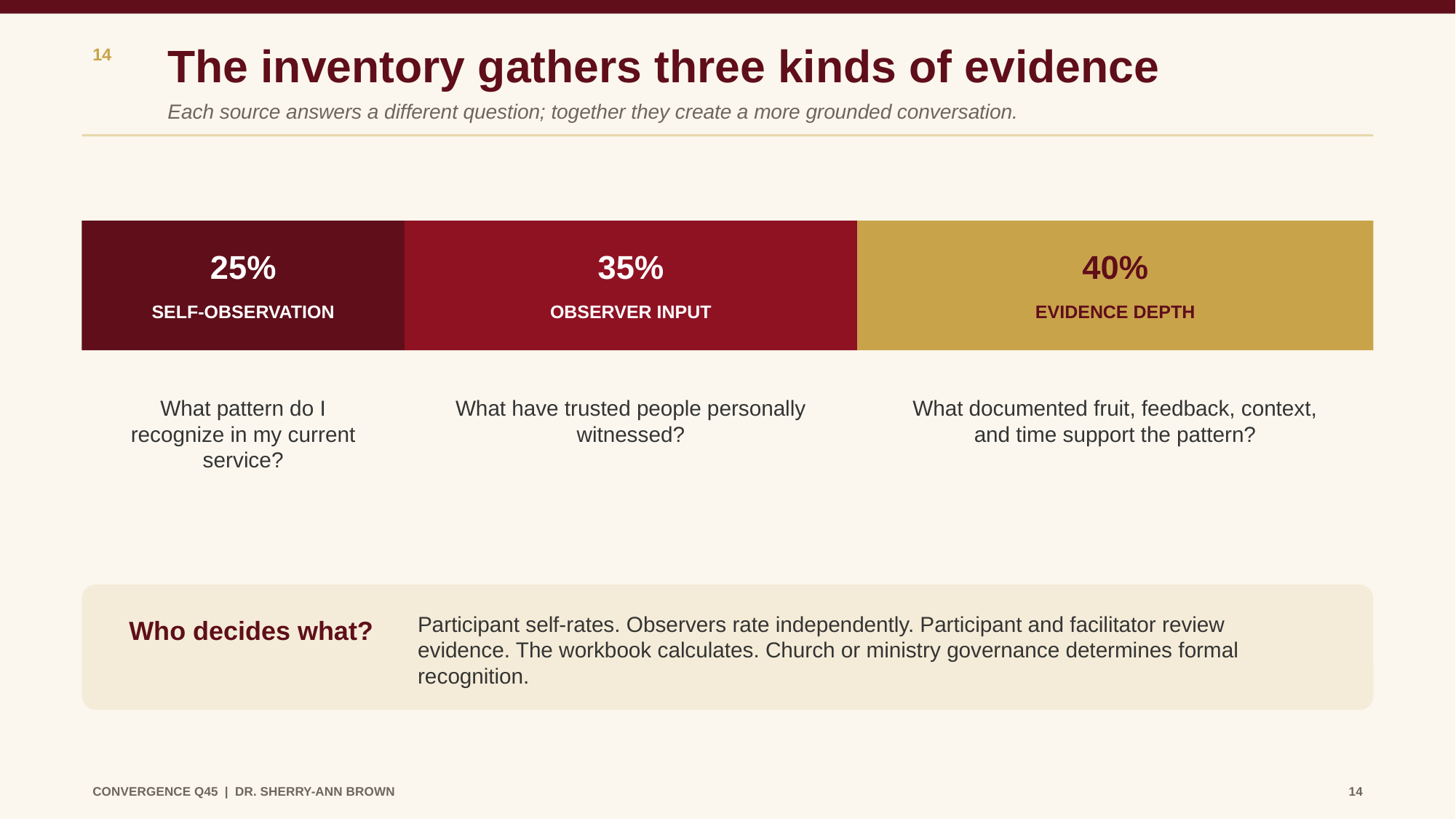

The inventory gathers three kinds of evidence
14
Each source answers a different question; together they create a more grounded conversation.

25%
35%
40%
SELF-OBSERVATION
OBSERVER INPUT
EVIDENCE DEPTH
What pattern do I recognize in my current service?
What have trusted people personally witnessed?
What documented fruit, feedback, context, and time support the pattern?

Participant self-rates. Observers rate independently. Participant and facilitator review evidence. The workbook calculates. Church or ministry governance determines formal recognition.
Who decides what?
CONVERGENCE Q45  |  DR. SHERRY-ANN BROWN
14